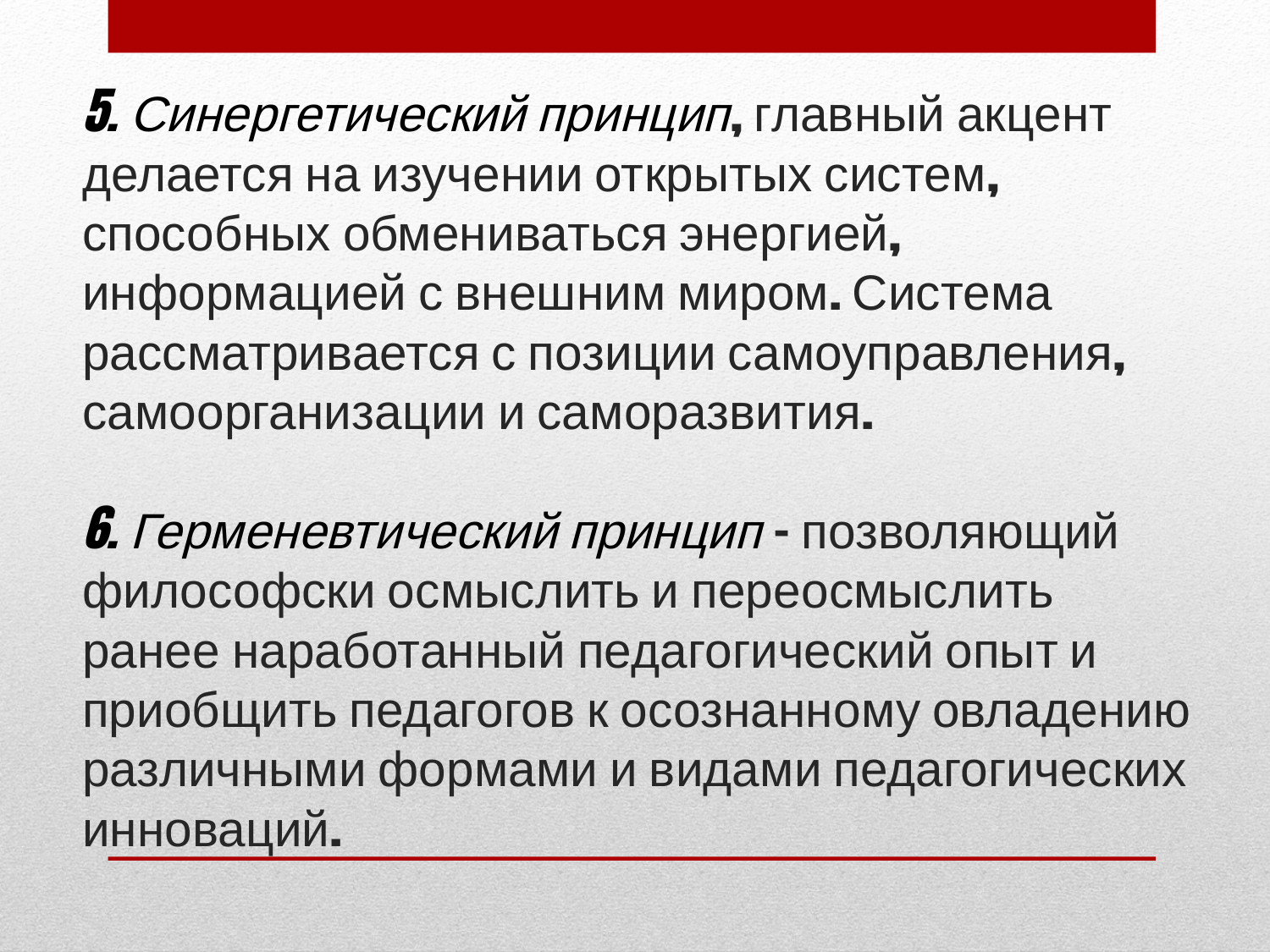

# 5. Синергетический принцип, главный акцент делается на изучении открытых систем, способных обмениваться энергией, информацией с внешним миром. Система рассматривается с позиции самоуправления, самоорганизации и саморазвития. 6. Герменевтический принцип – позволяющий философски осмыслить и переосмыслить ранее наработанный педагогический опыт и приобщить педагогов к осознанному овладению различными формами и видами педагогических инноваций.